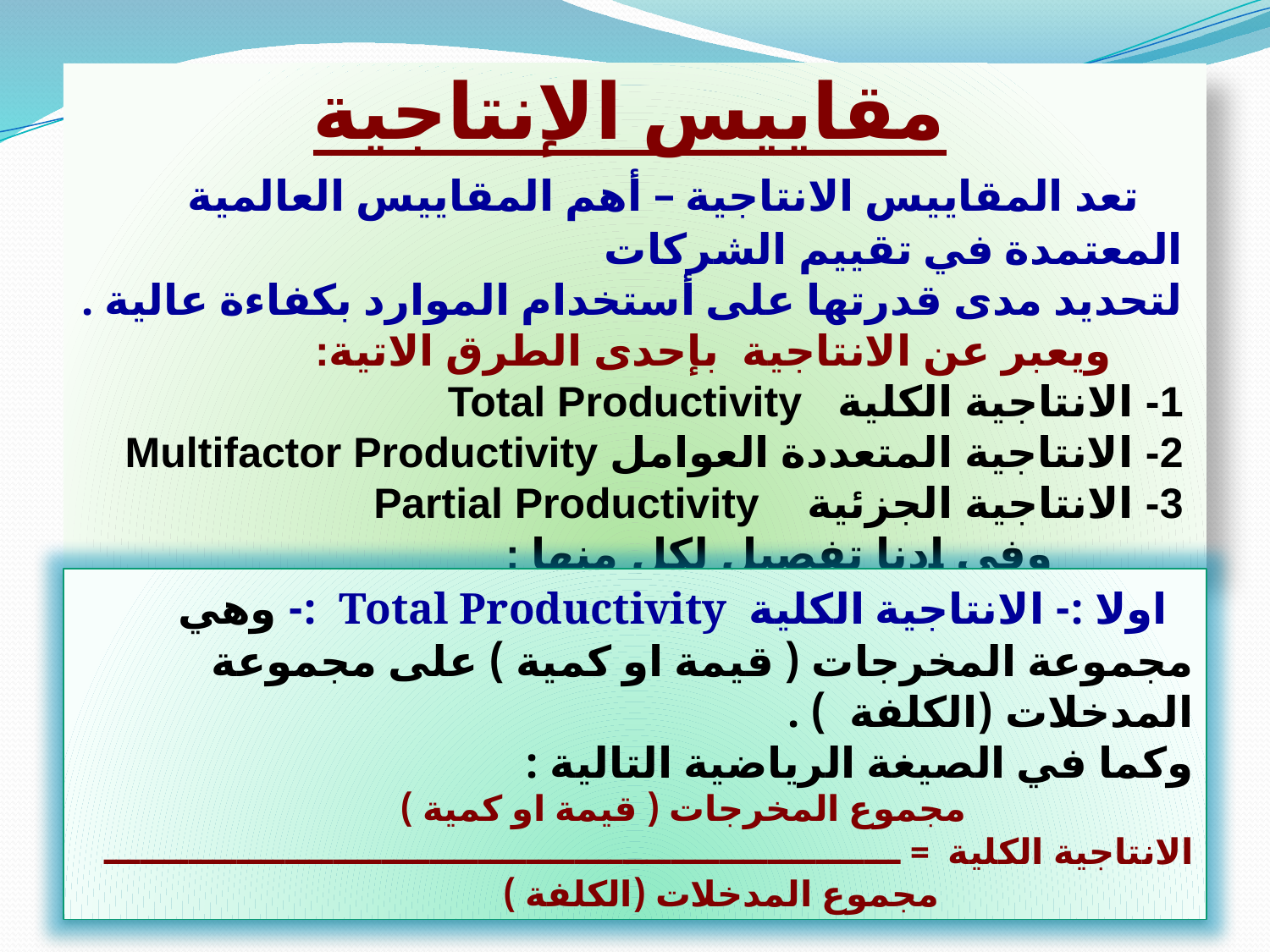

مقاييس الإنتاجية
   تعد المقاييس الانتاجية – أهم المقاييس العالمية المعتمدة في تقييم الشركات
لتحديد مدى قدرتها على أستخدام الموارد بكفاءة عالية .
      ويعبر عن الانتاجية  بإحدى الطرق الاتية:
1- الانتاجية الكلية   Total Productivity
2- الانتاجية المتعددة العوامل Multifactor Productivity
3- الانتاجية الجزئية    Partial Productivity
           وفي ادنا تفصيل لكل منها :
  اولا :- الانتاجية الكلية  Total Productivity  :- وهي مجموعة المخرجات ( قيمة او كمية ) على مجموعة المدخلات (الكلفة  ) .
وكما في الصيغة الرياضية التالية :
                         مجموع المخرجات ( قيمة او كمية )
الانتاجية الكلية  = ــــــــــــــــــــــــــــــــــــــــــــــــــــــــــــــــــ
                            مجموع المدخلات (الكلفة )